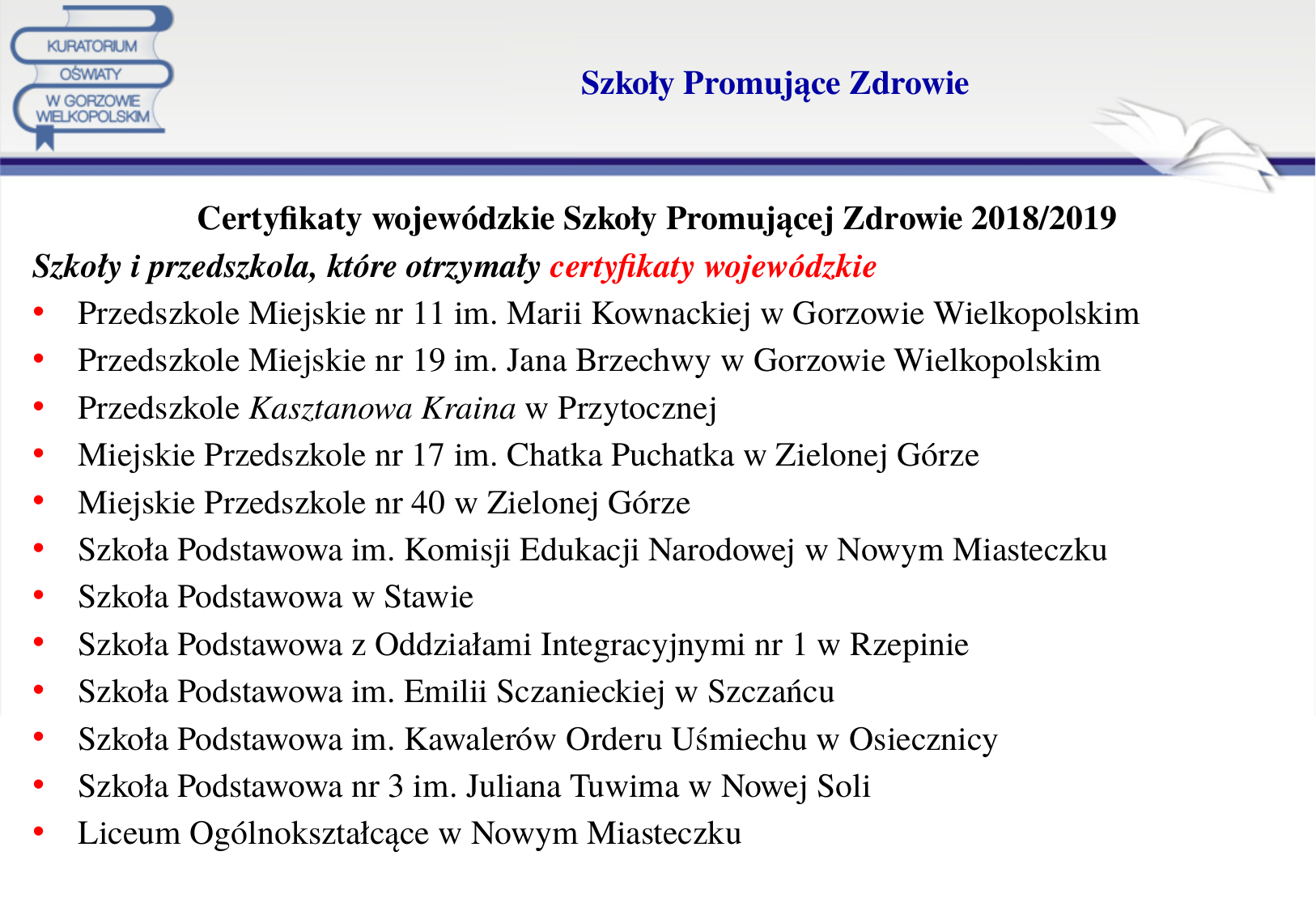

# Szkoły Promujące Zdrowie
Certyfikaty wojewódzkie Szkoły Promującej Zdrowie 2018/2019
Szkoły i przedszkola, które otrzymały certyfikaty wojewódzkie
Przedszkole Miejskie nr 11 im. Marii Kownackiej w Gorzowie Wielkopolskim
Przedszkole Miejskie nr 19 im. Jana Brzechwy w Gorzowie Wielkopolskim
Przedszkole Kasztanowa Kraina w Przytocznej
Miejskie Przedszkole nr 17 im. Chatka Puchatka w Zielonej Górze
Miejskie Przedszkole nr 40 w Zielonej Górze
Szkoła Podstawowa im. Komisji Edukacji Narodowej w Nowym Miasteczku
Szkoła Podstawowa w Stawie
Szkoła Podstawowa z Oddziałami Integracyjnymi nr 1 w Rzepinie
Szkoła Podstawowa im. Emilii Sczanieckiej w Szczańcu
Szkoła Podstawowa im. Kawalerów Orderu Uśmiechu w Osiecznicy
Szkoła Podstawowa nr 3 im. Juliana Tuwima w Nowej Soli
Liceum Ogólnokształcące w Nowym Miasteczku